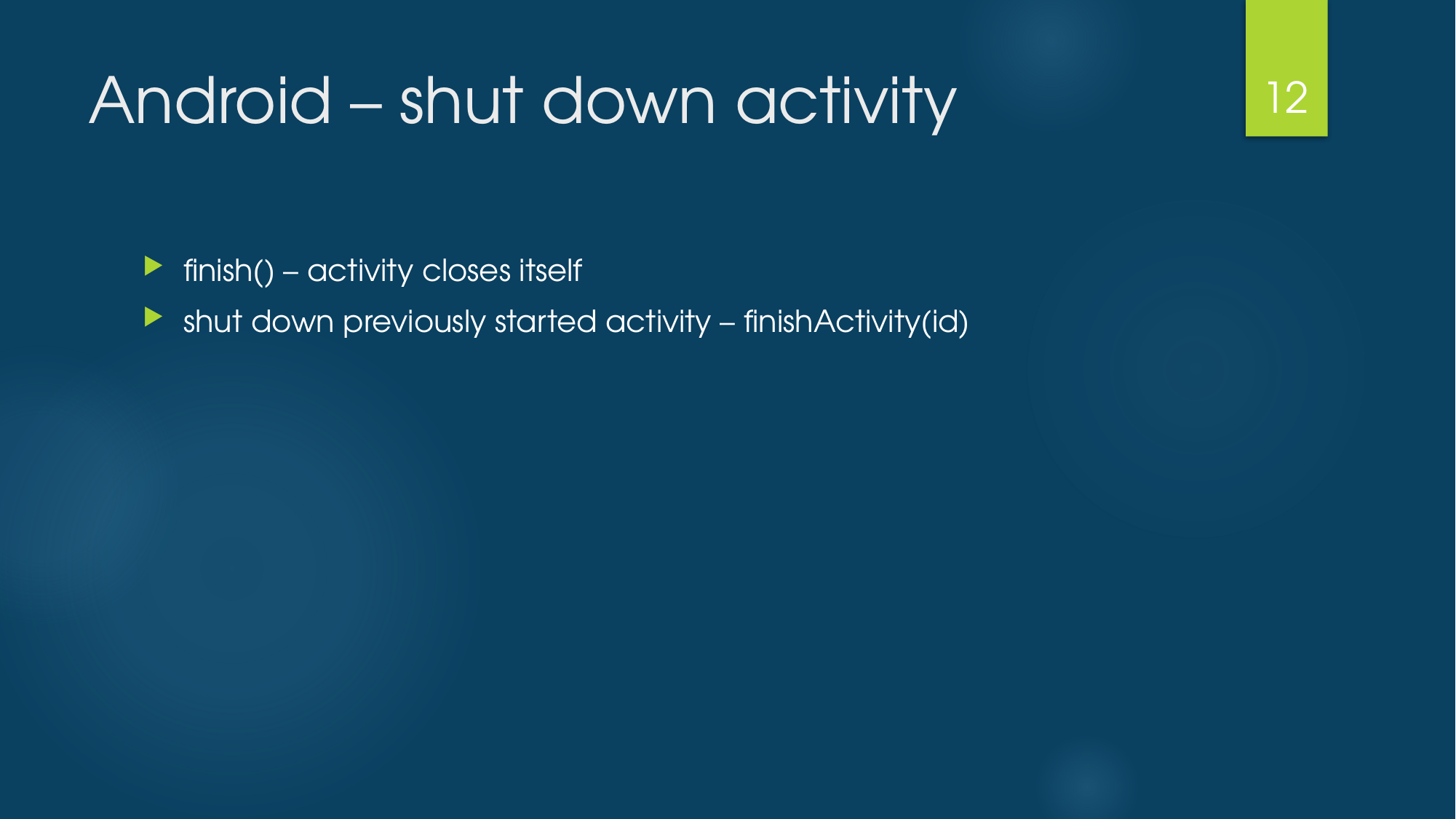

12
# Android – shut down activity
finish() – activity closes itself
shut down previously started activity – finishActivity(id)